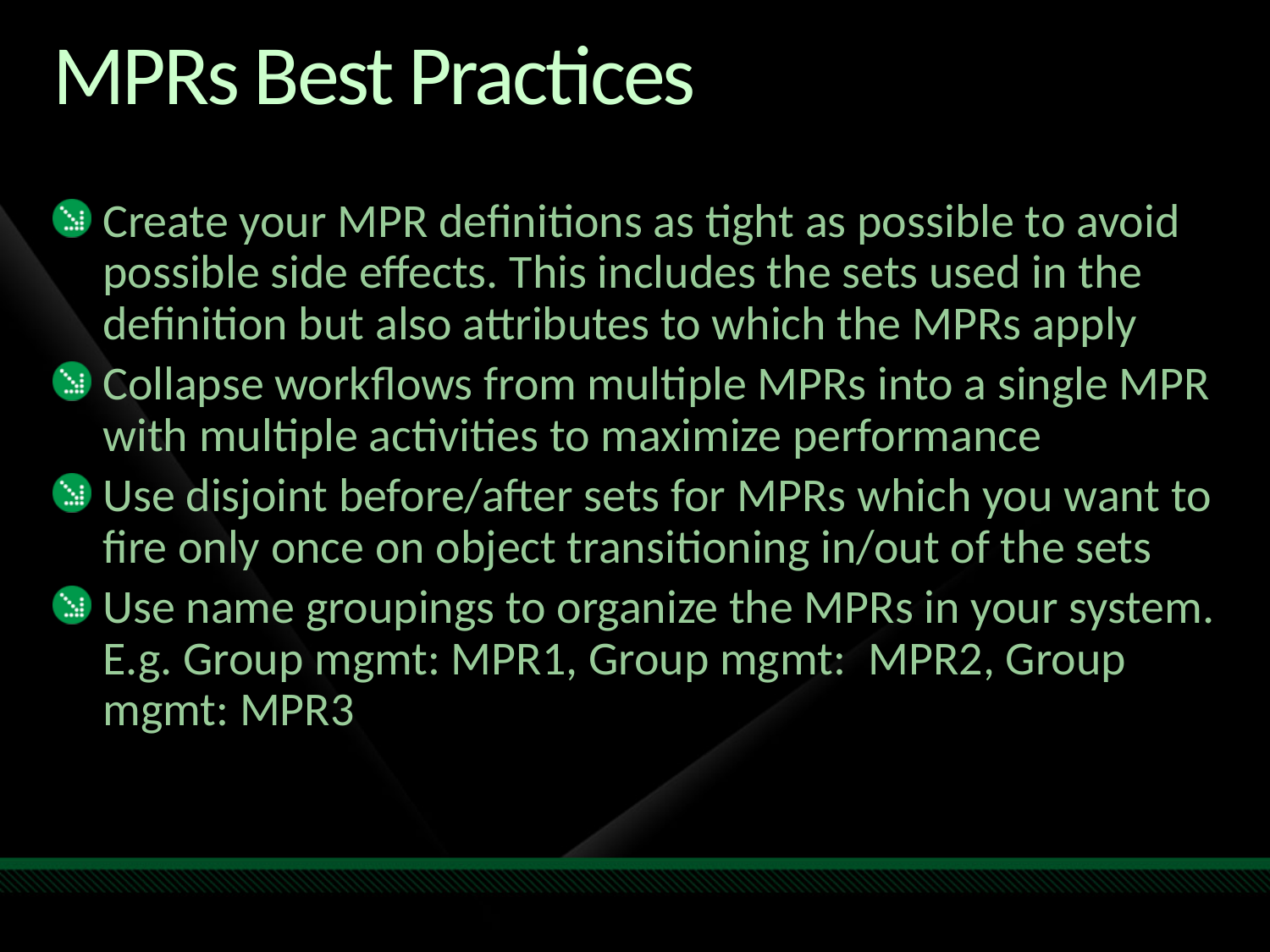

# MPRs Best Practices
Create your MPR definitions as tight as possible to avoid possible side effects. This includes the sets used in the definition but also attributes to which the MPRs apply
Collapse workflows from multiple MPRs into a single MPR with multiple activities to maximize performance
Use disjoint before/after sets for MPRs which you want to fire only once on object transitioning in/out of the sets
Use name groupings to organize the MPRs in your system. E.g. Group mgmt: MPR1, Group mgmt:  MPR2, Group mgmt: MPR3